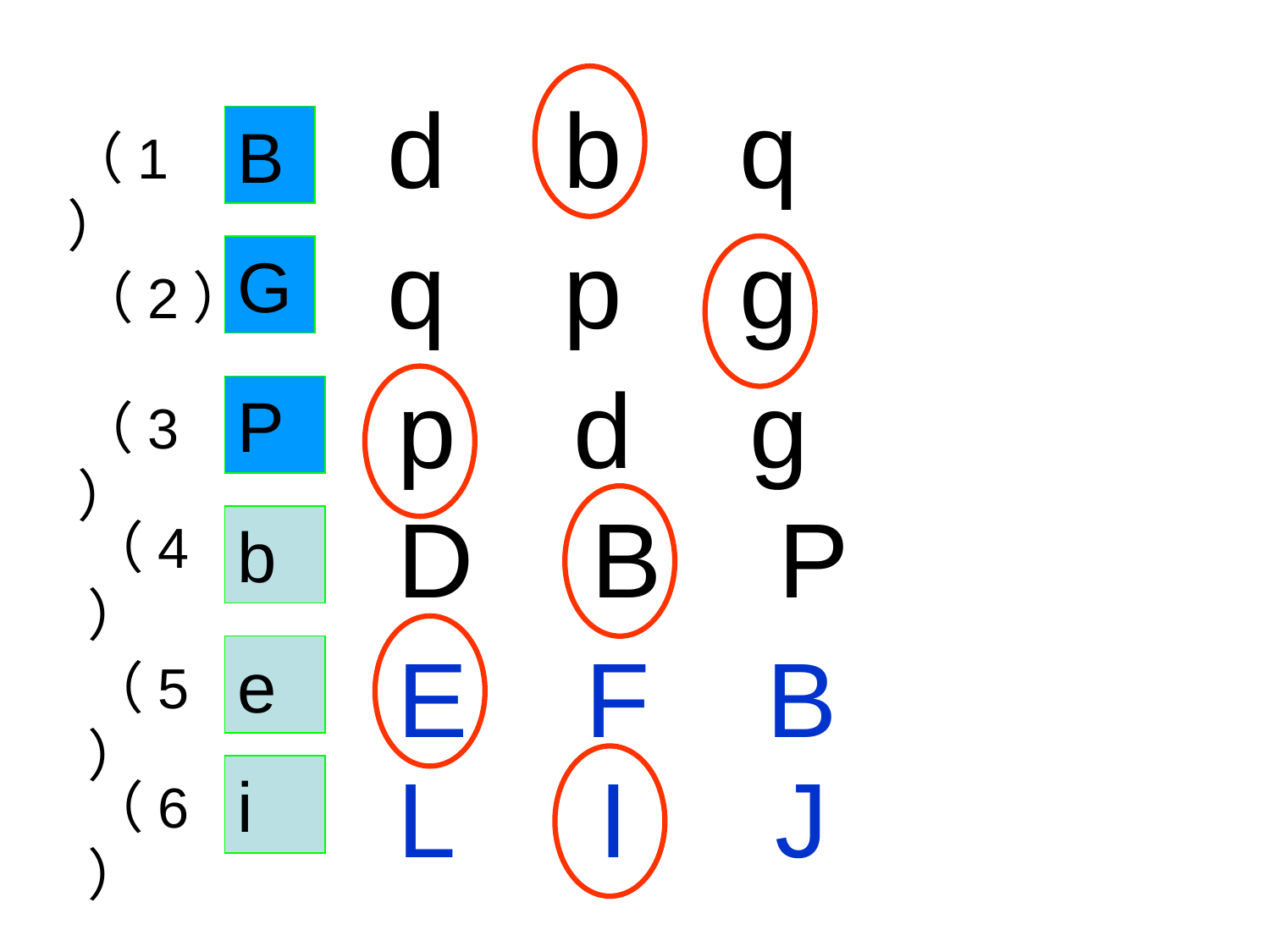

d    b    q
B
（1）
q    p    g
G

（2）
p    d    g

P
（3）
D    B    P

（4）
b

E    F    B
e
（5）
L     I     J

i
（6）